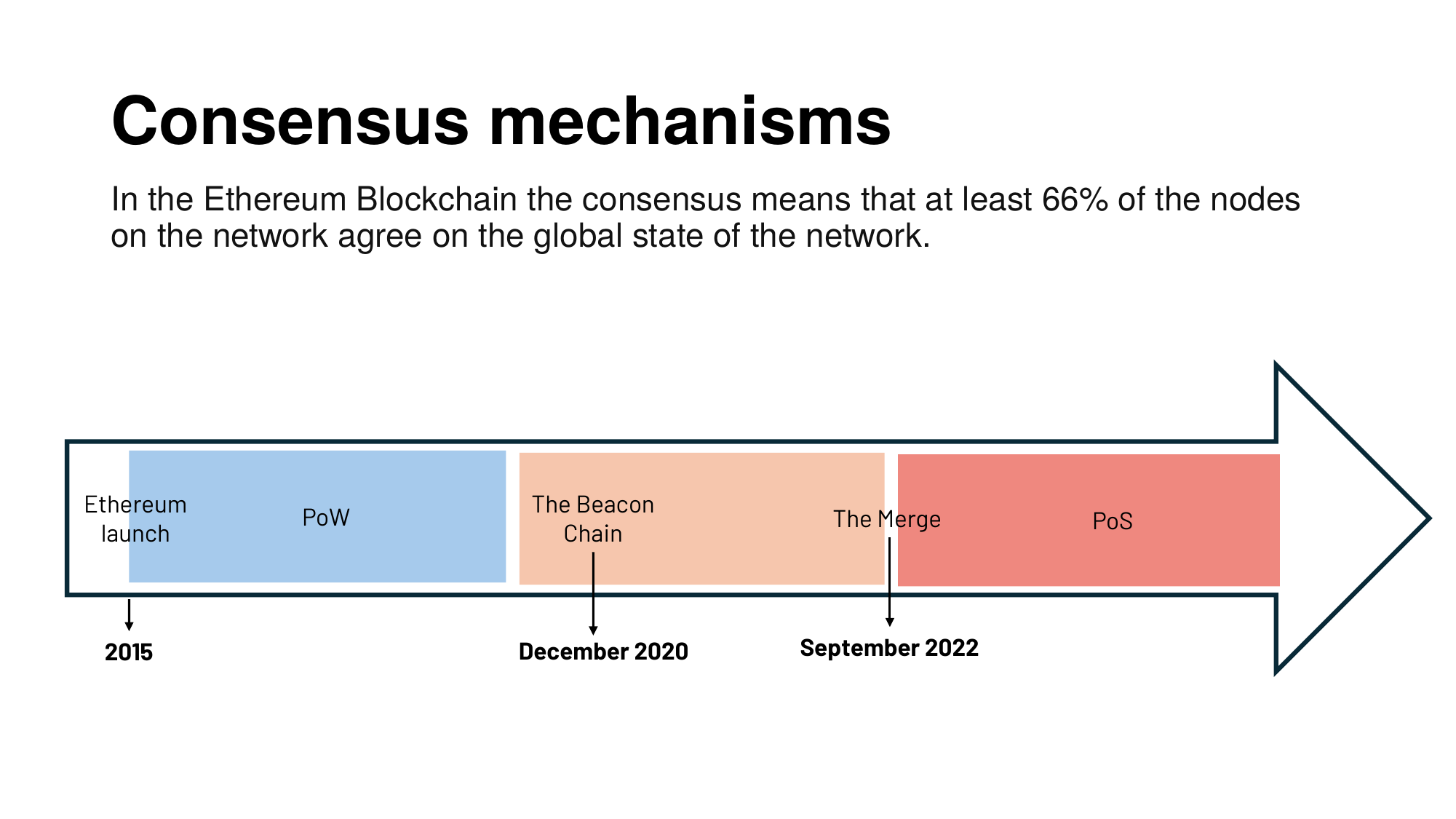

# Consensus mechanisms
In the Ethereum Blockchain the consensus means that at least 66% of the nodes on the network agree on the global state of the network.

Ethereum launch
The Beacon Chain
PoW
The Merge
PoS
September 2022
December 2020
2015